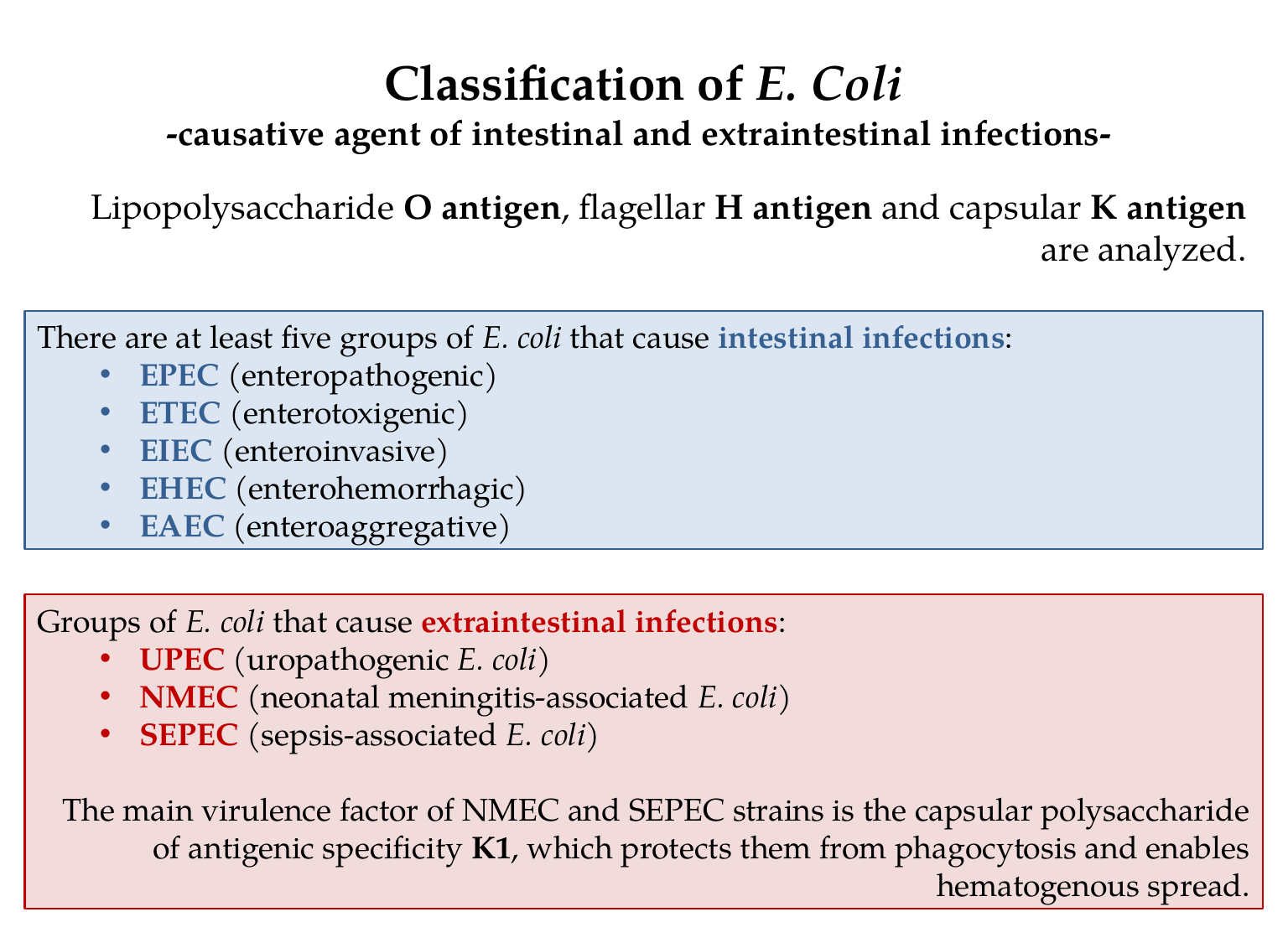

Classification of E. Coli
-causative agent of intestinal and extraintestinal infections-
Lipopolysaccharide O antigen, flagellar H antigen and capsular K antigen are analyzed.
There are at least five groups of E. coli that cause intestinal infections:
EPEC (enteropathogenic)
ETEC (enterotoxigenic)
EIEC (enteroinvasive)
EHEC (enterohemorrhagic)
EAEC (enteroaggregative)
Groups of E. coli that cause extraintestinal infections:
UPEC (uropathogenic E. coli)
NMEC (neonatal meningitis-associated E. coli)
SEPEC (sepsis-associated E. coli)

The main virulence factor of NMEC and SEPEC strains is the capsular polysaccharide of antigenic specificity K1, which protects them from phagocytosis and enables hematogenous spread.